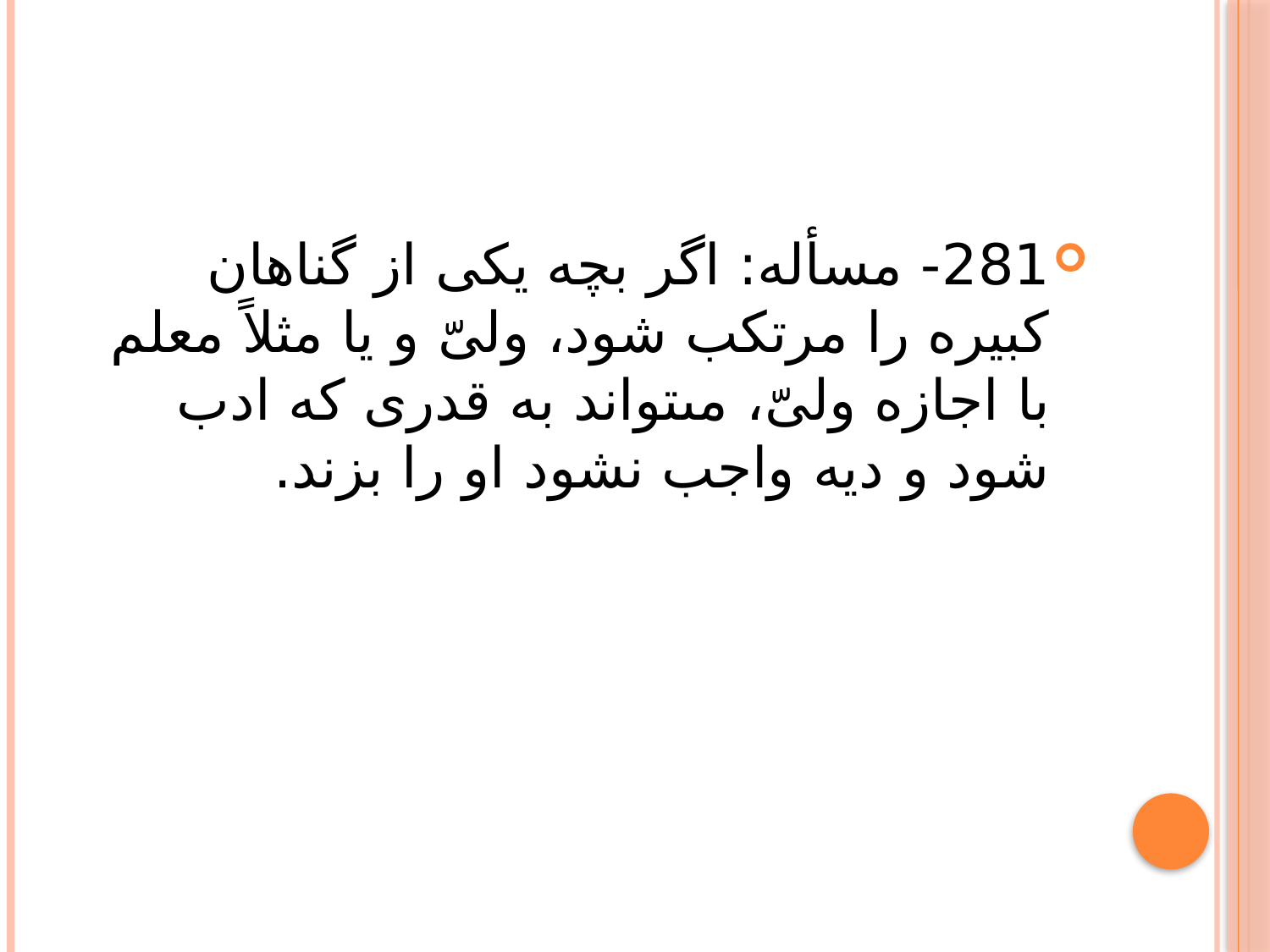

#
281- مسأله: اگر بچه يكى از گناهان كبيره را مرتكب شود، ولىّ و يا مثلاً معلم با اجازه ولىّ، مى‏تواند به قدرى كه ادب شود و ديه واجب نشود او را بزند.